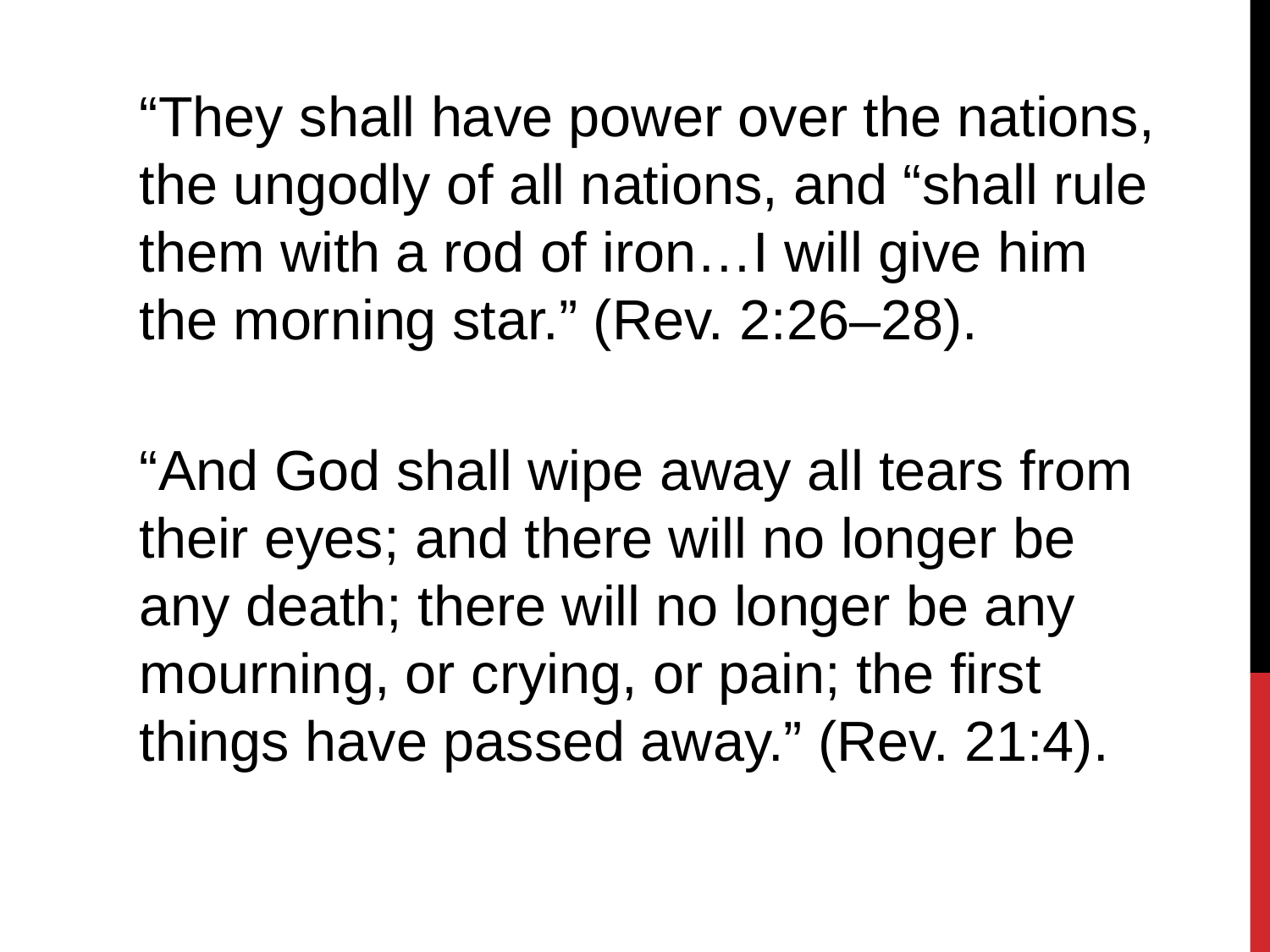

“They shall have power over the nations, the ungodly of all nations, and “shall rule them with a rod of iron…I will give him the morning star.” (Rev. 2:26–28).
“And God shall wipe away all tears from their eyes; and there will no longer be any death; there will no longer be any mourning, or crying, or pain; the first things have passed away.” (Rev. 21:4).